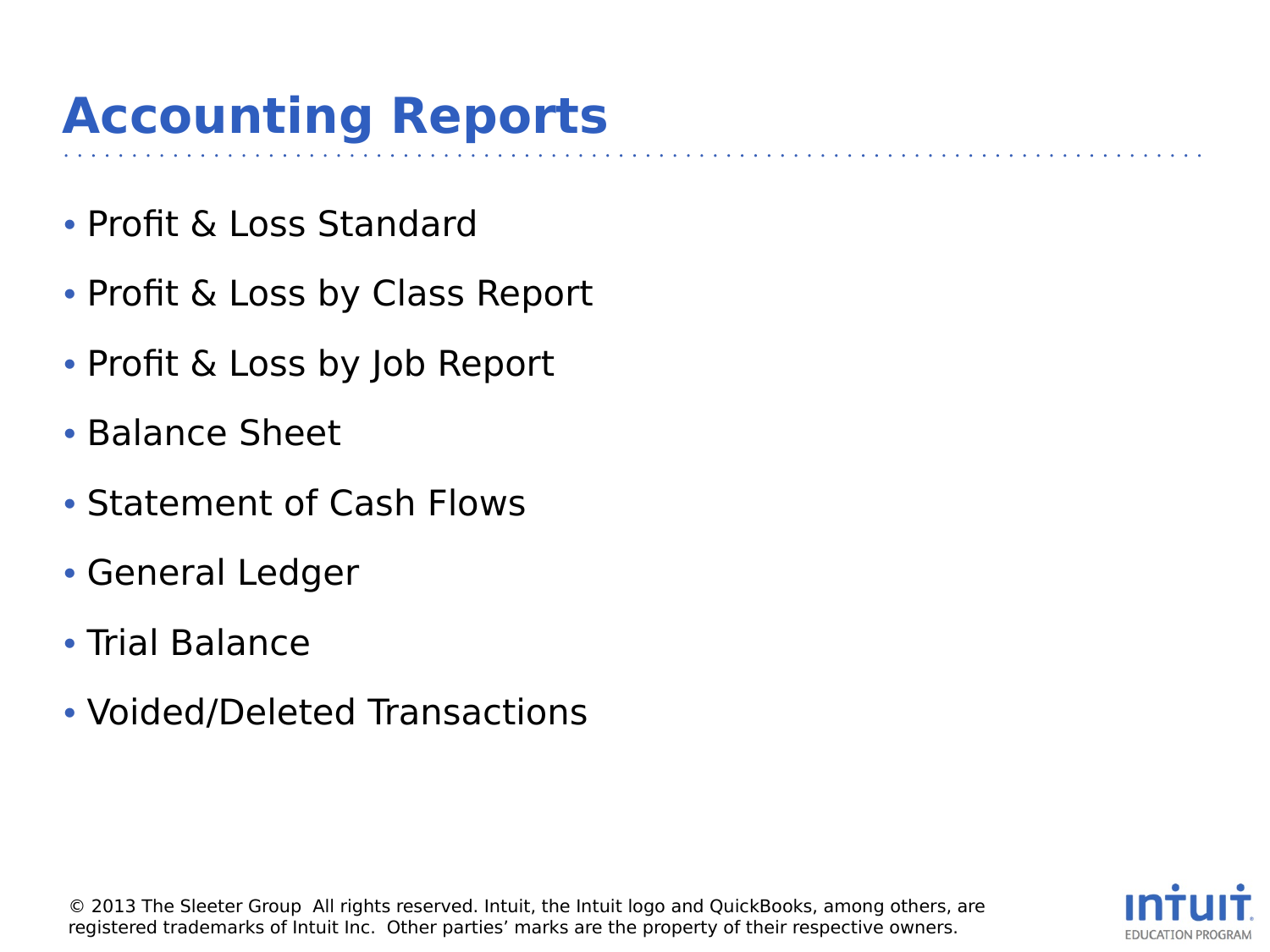

# Accounting Reports
Profit & Loss Standard
Profit & Loss by Class Report
Profit & Loss by Job Report
Balance Sheet
Statement of Cash Flows
General Ledger
Trial Balance
Voided/Deleted Transactions